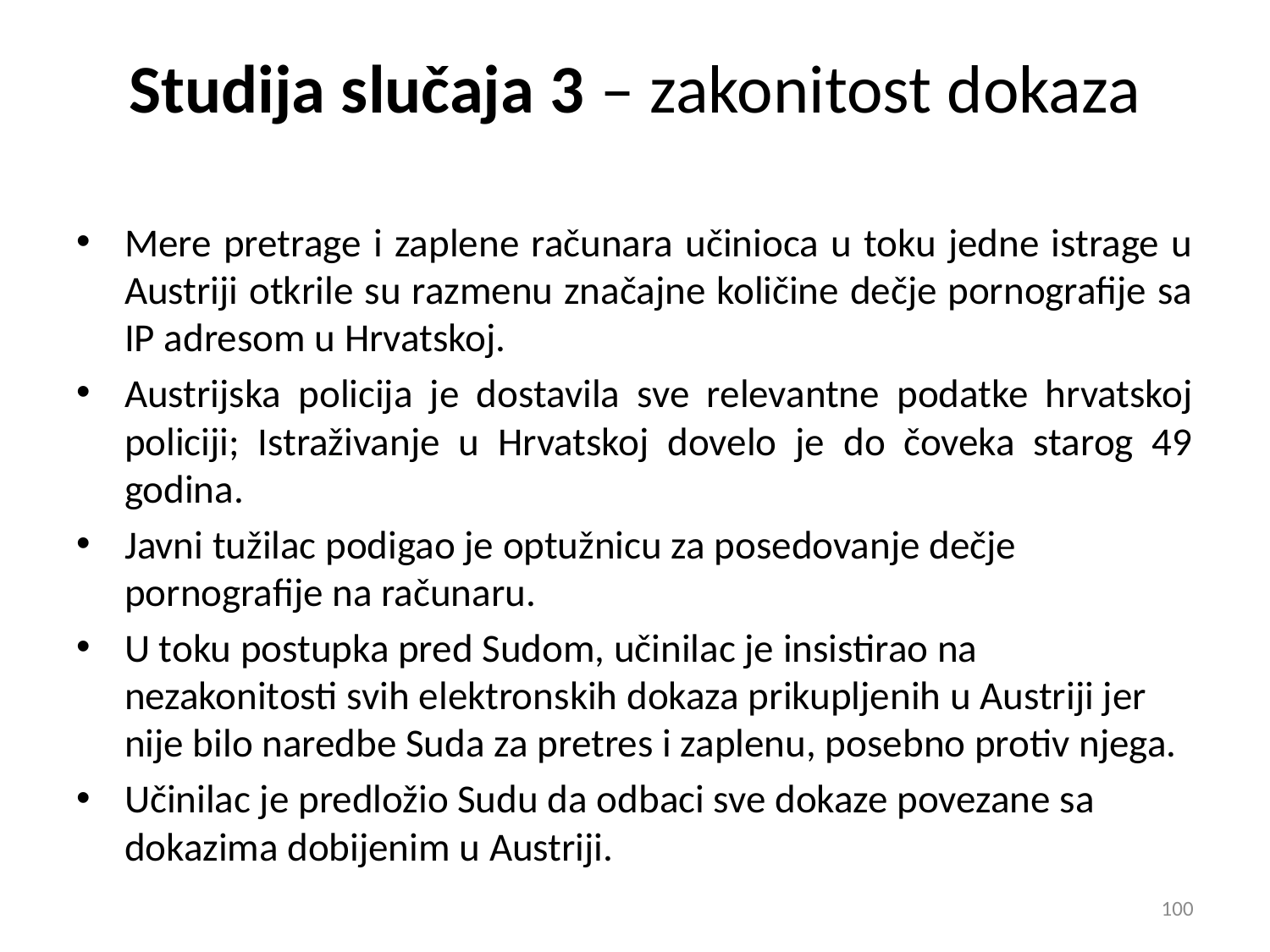

# Studija slučaja 3 – zakonitost dokaza
Mere pretrage i zaplene računara učinioca u toku jedne istrage u Austriji otkrile su razmenu značajne količine dečje pornografije sa IP adresom u Hrvatskoj.
Austrijska policija je dostavila sve relevantne podatke hrvatskoj policiji; Istraživanje u Hrvatskoj dovelo je do čoveka starog 49 godina.
Javni tužilac podigao je optužnicu za posedovanje dečje pornografije na računaru.
U toku postupka pred Sudom, učinilac je insistirao na nezakonitosti svih elektronskih dokaza prikupljenih u Austriji jer nije bilo naredbe Suda za pretres i zaplenu, posebno protiv njega.
Učinilac je predložio Sudu da odbaci sve dokaze povezane sa dokazima dobijenim u Austriji.

100